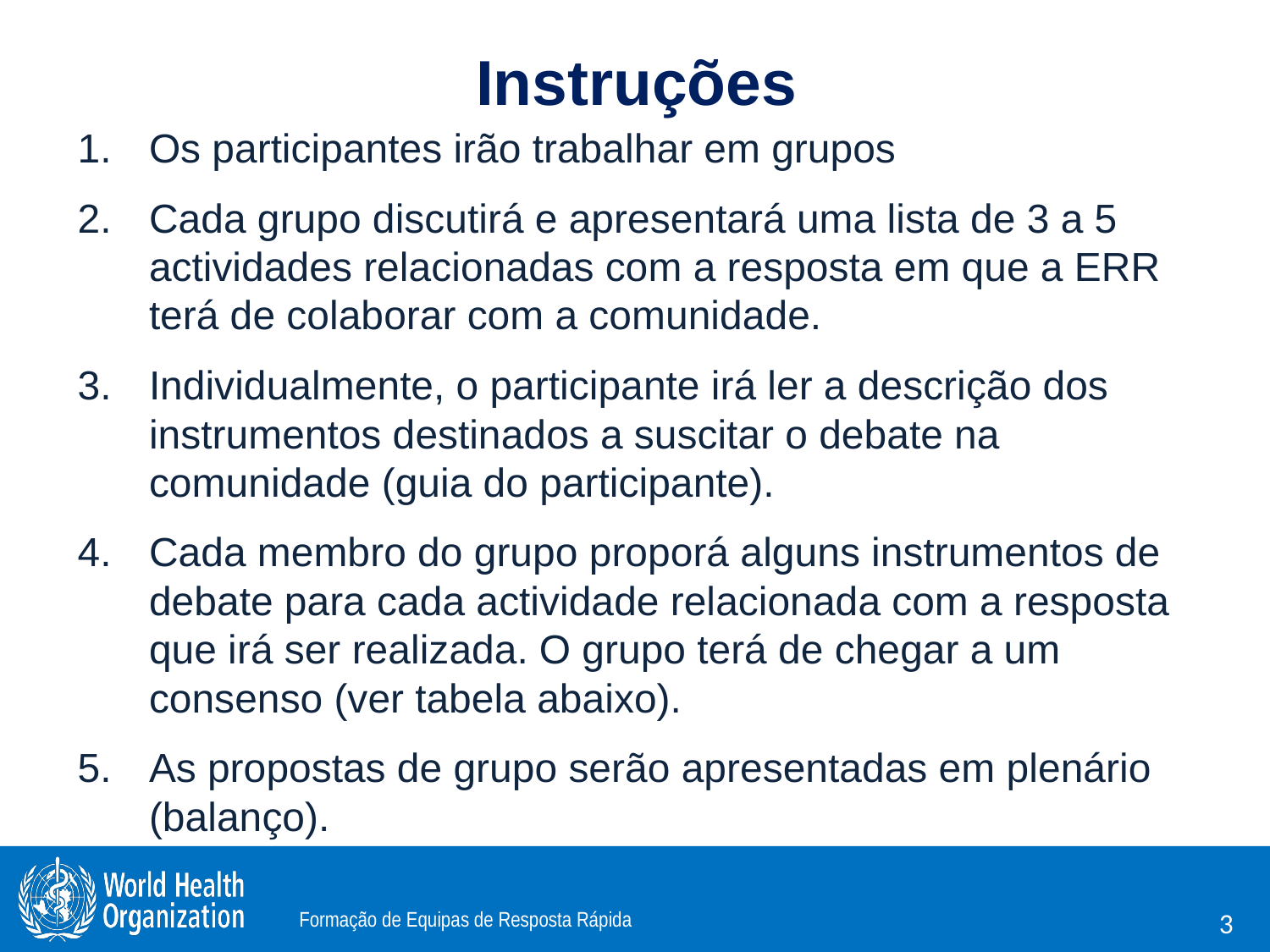

# Instruções
Os participantes irão trabalhar em grupos
Cada grupo discutirá e apresentará uma lista de 3 a 5 actividades relacionadas com a resposta em que a ERR terá de colaborar com a comunidade.
Individualmente, o participante irá ler a descrição dos instrumentos destinados a suscitar o debate na comunidade (guia do participante).
Cada membro do grupo proporá alguns instrumentos de debate para cada actividade relacionada com a resposta que irá ser realizada. O grupo terá de chegar a um consenso (ver tabela abaixo).
As propostas de grupo serão apresentadas em plenário (balanço).